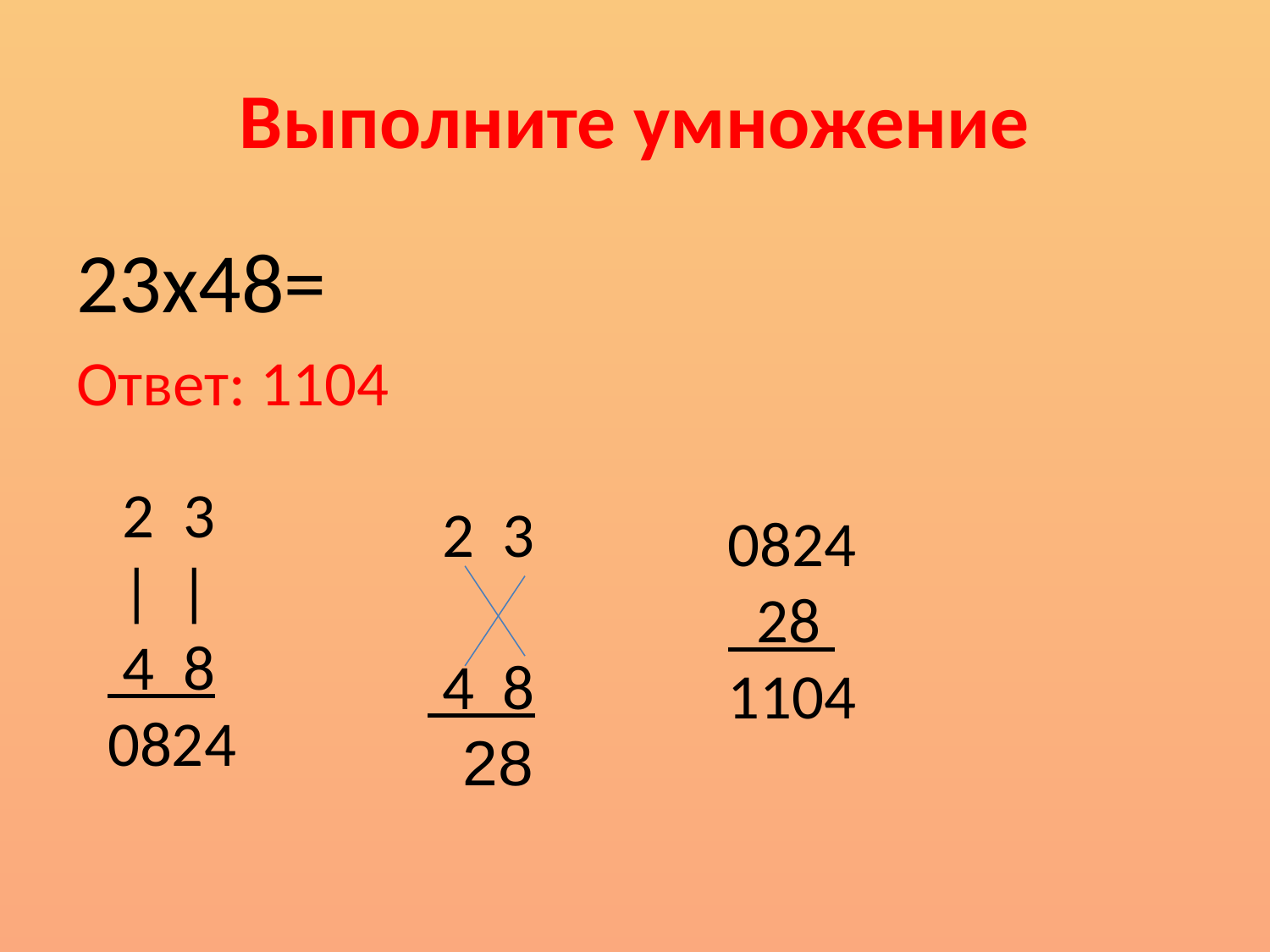

# Выполните умножение
23x48=
Ответ: 1104

 2  3
 |  |
 4  8
0824
 2  3

 4  8
  28
0824
  28
1104